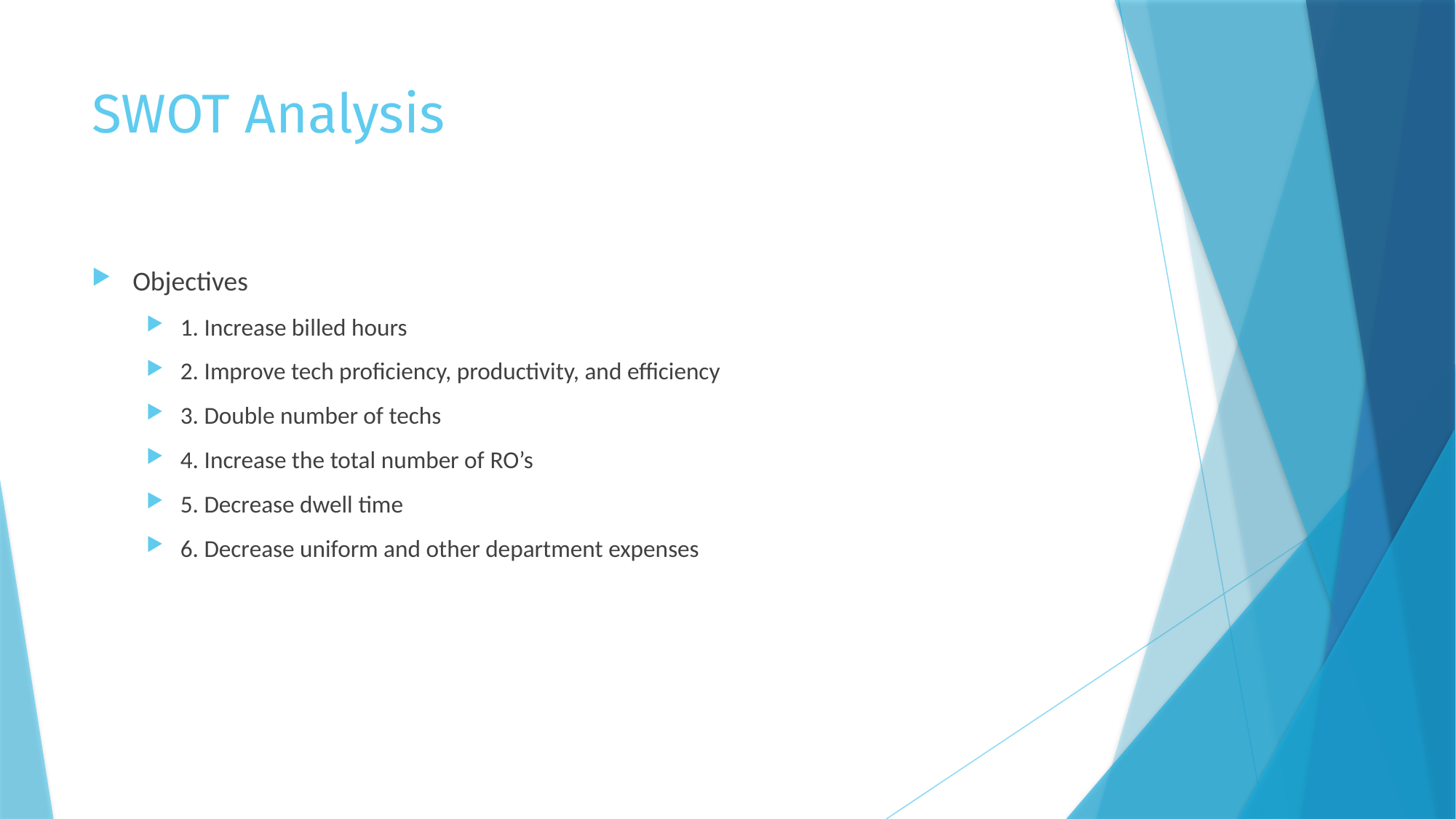

# SWOT Analysis
Objectives
1. Increase billed hours
2. Improve tech proficiency, productivity, and efficiency
3. Double number of techs
4. Increase the total number of RO’s
5. Decrease dwell time
6. Decrease uniform and other department expenses